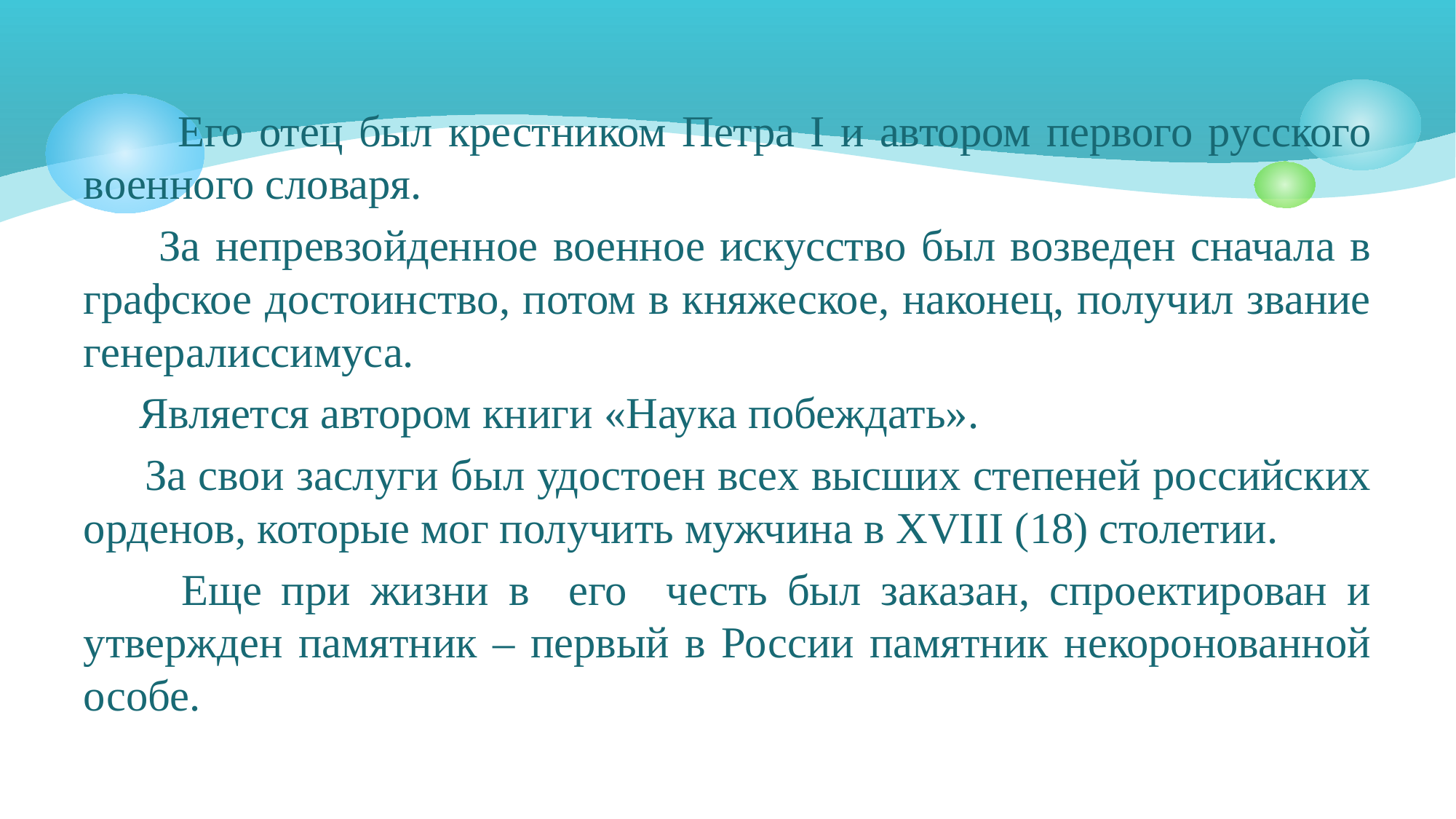

Его отец был крестником Петра I и автором первого русского военного словаря.
     За непревзойденное военное искусство был возведен сначала в графское достоинство, потом в княжеское, наконец, получил звание генералиссимуса.
     Является автором книги «Наука побеждать».
     За свои заслуги был удостоен всех высших степеней российских орденов, которые мог получить мужчина в XVIII (18) столетии.
     Еще при жизни в  его  честь был заказан, спроектирован и утвержден памятник – первый в России памятник некоронованной особе.